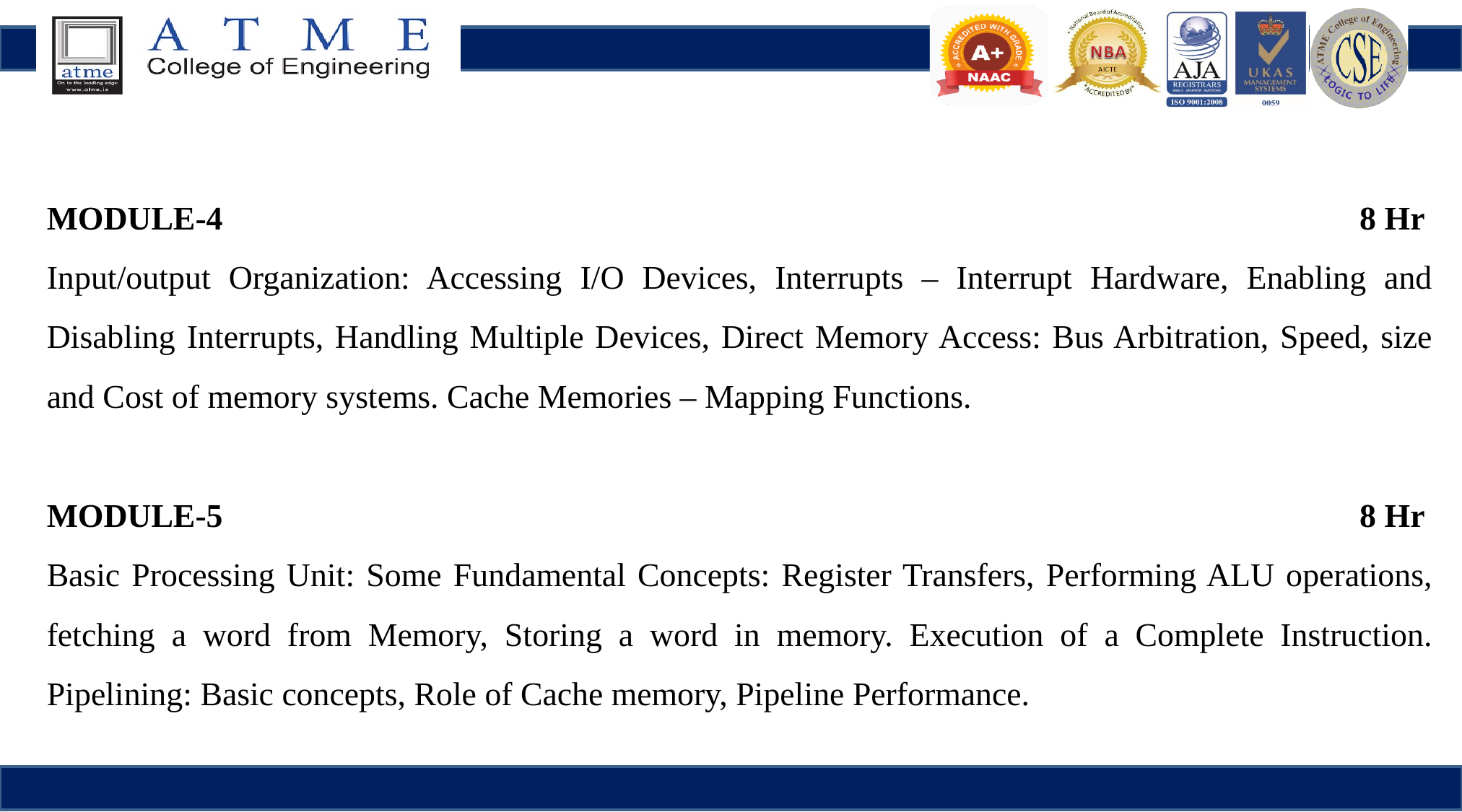

MODULE-4                                                                                                                                         8 Hr
Input/output Organization: Accessing I/O Devices, Interrupts – Interrupt Hardware, Enabling and Disabling Interrupts, Handling Multiple Devices, Direct Memory Access: Bus Arbitration, Speed, size and Cost of memory systems. Cache Memories – Mapping Functions.

MODULE-5                                                                                                                                         8 Hr
Basic Processing Unit: Some Fundamental Concepts: Register Transfers, Performing ALU operations, fetching a word from Memory, Storing a word in memory. Execution of a Complete Instruction. Pipelining: Basic concepts, Role of Cache memory, Pipeline Performance.